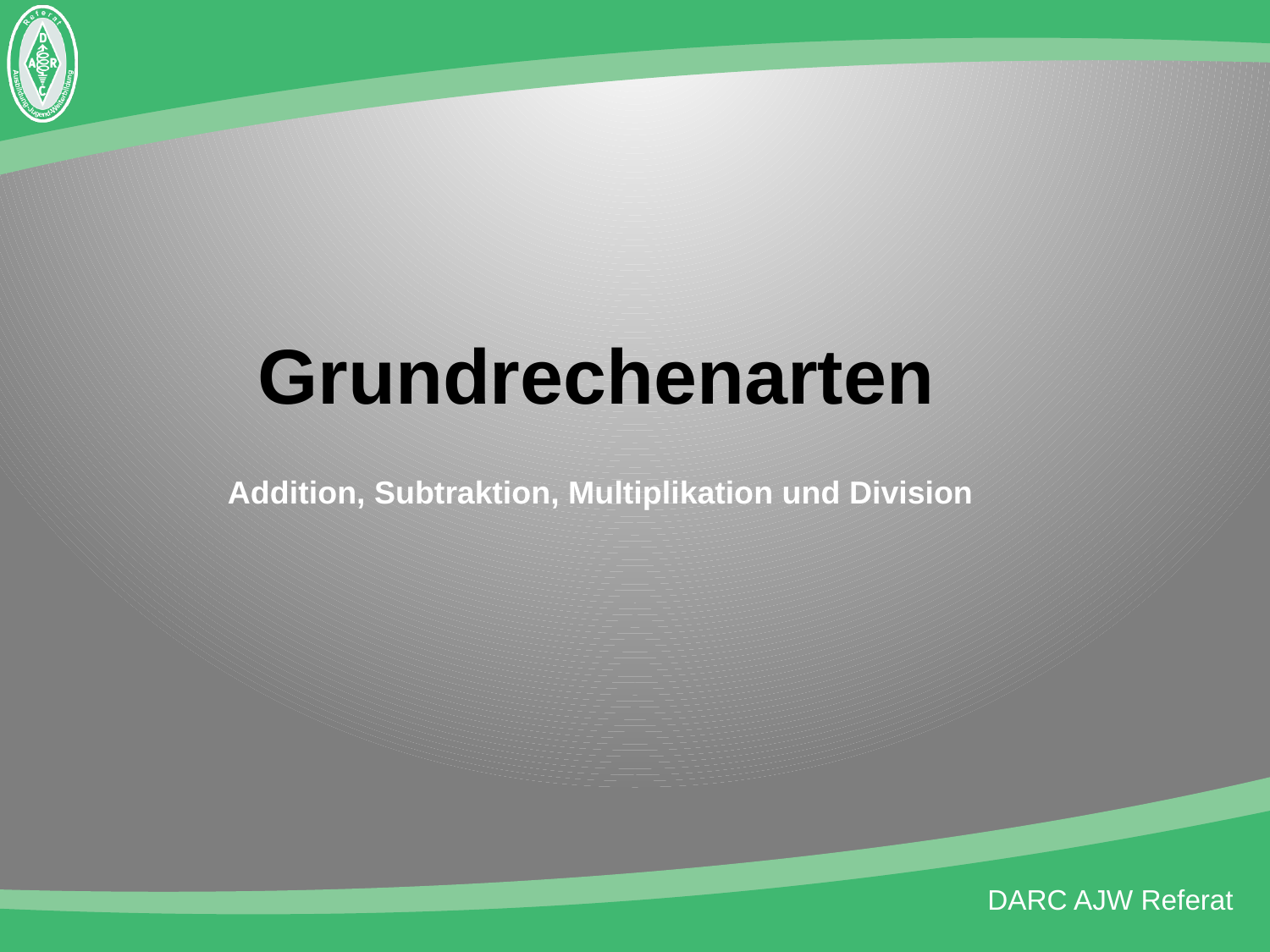

# Grundrechenarten
Addition, Subtraktion, Multiplikation und Division